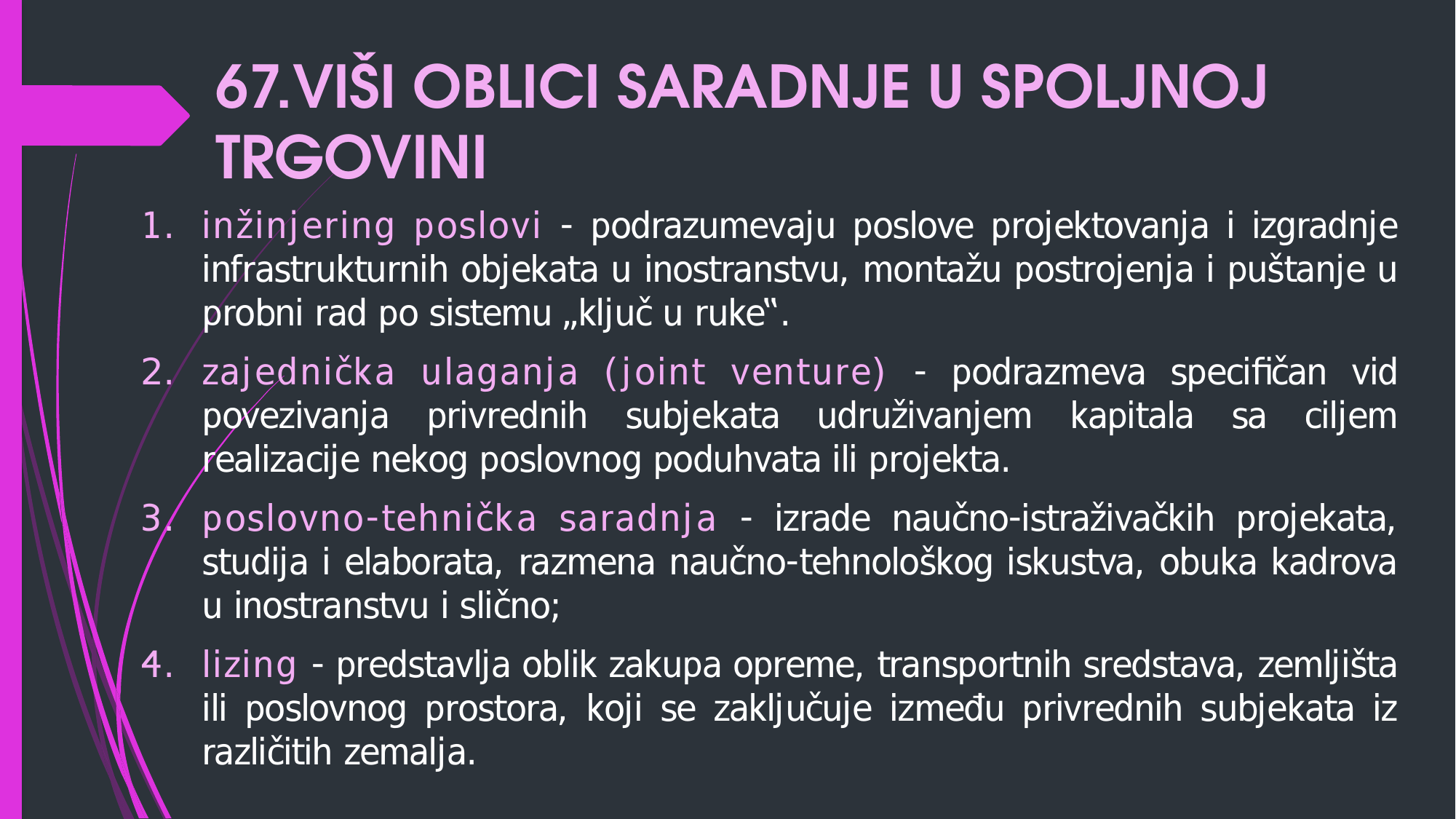

# 67.VIŠI OBLICI SARADNJE U SPOLJNOJ TRGOVINI
inžinjering poslovi - podrazumevaju poslove projektovanja i izgradnje infrastrukturnih objekata u inostranstvu, montažu postrojenja i puštanje u probni rad po sistemu „ključ u ruke“.
zajednička ulaganja (joint venture) - podrazmeva specifičan vid povezivanja privrednih subjekata udruživanjem kapitala sa ciljem realizacije nekog poslovnog poduhvata ili projekta.
poslovno-tehnička saradnja - izrade naučno-istraživačkih projekata, studija i elaborata, razmena naučno-tehnološkog iskustva, obuka kadrova u inostranstvu i slično;
lizing - predstavlja oblik zakupa opreme, transportnih sredstava, zemljišta ili poslovnog prostora, koji se zaključuje između privrednih subjekata iz različitih zemalja.